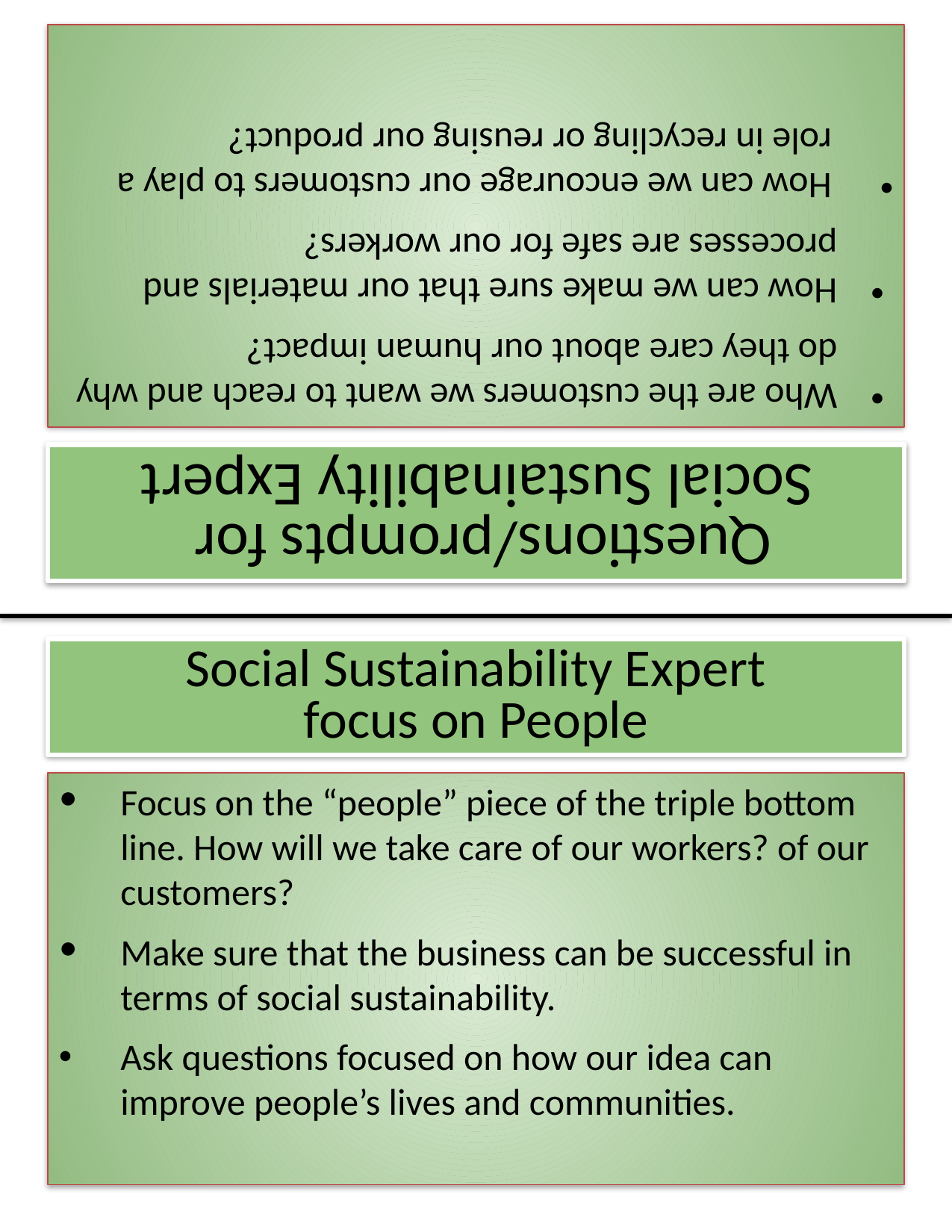

Who are the customers we want to reach and why do they care about our human impact?
How can we make sure that our materials and processes are safe for our workers?
How can we encourage our customers to play a role in recycling or reusing our product?
Questions/prompts for
Social Sustainability Expert
# Social Sustainability Expert
focus on People
Focus on the “people” piece of the triple bottom line. How will we take care of our workers? of our customers?
Make sure that the business can be successful in terms of social sustainability.
Ask questions focused on how our idea can improve people’s lives and communities.